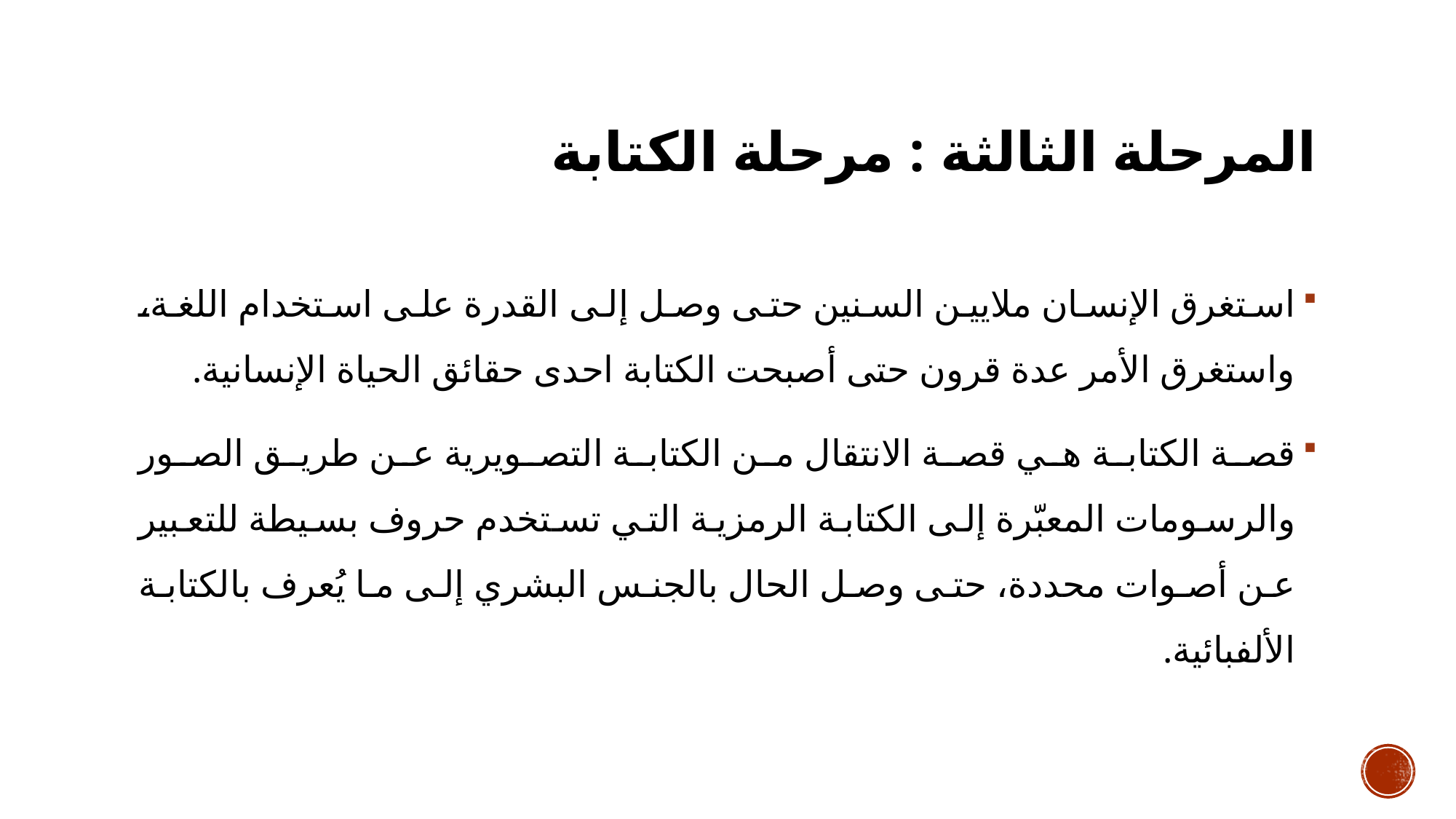

# المرحلة الثالثة : مرحلة الكتابة
استغرق الإنسان ملايين السنين حتى وصل إلى القدرة على استخدام اللغة، واستغرق الأمر عدة قرون حتى أصبحت الكتابة احدى حقائق الحياة الإنسانية.
قصة الكتابة هي قصة الانتقال من الكتابة التصويرية عن طريق الصور والرسومات المعبّرة إلى الكتابة الرمزية التي تستخدم حروف بسيطة للتعبير عن أصوات محددة، حتى وصل الحال بالجنس البشري إلى ما يُعرف بالكتابة الألفبائية.